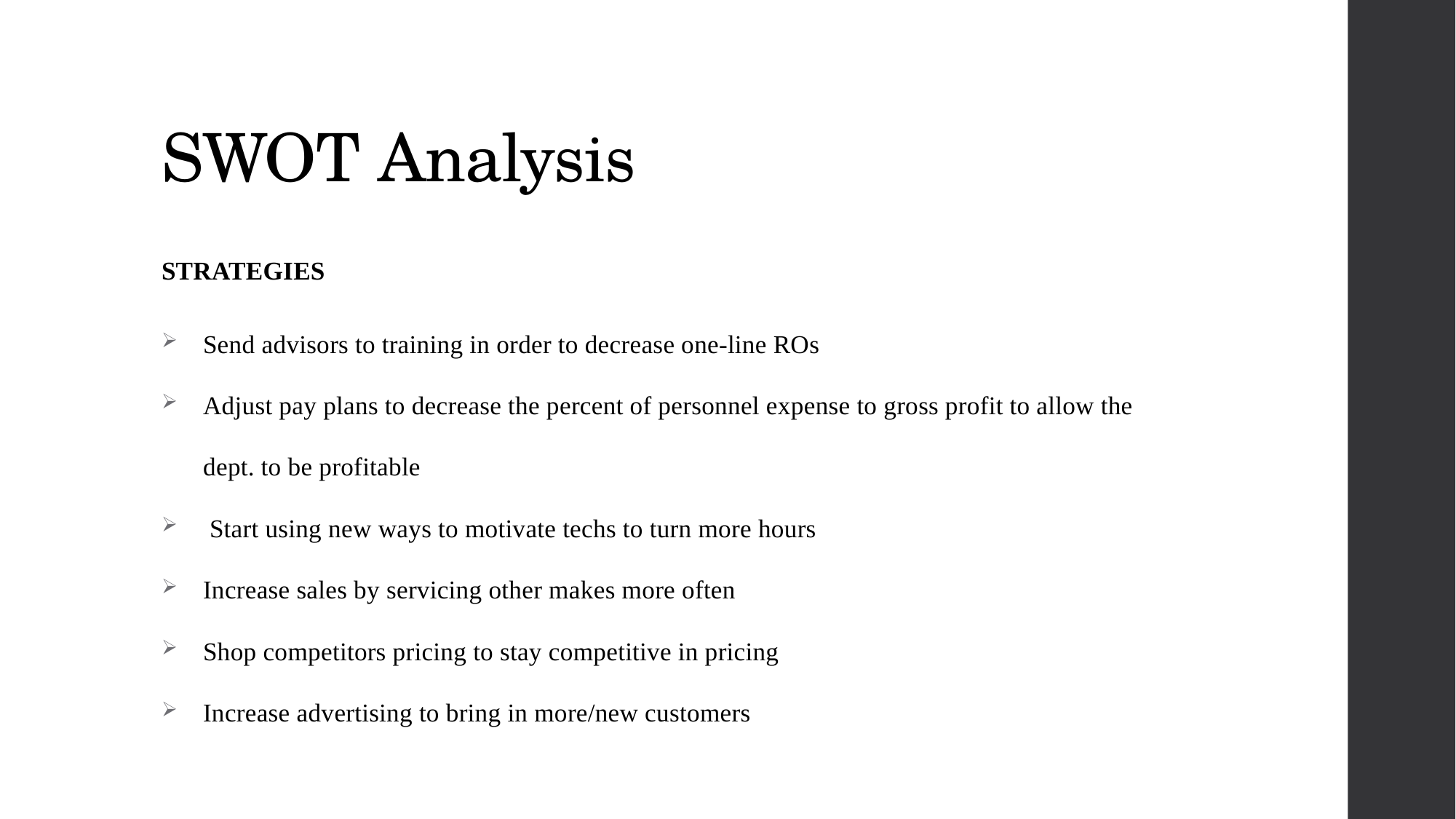

# SWOT Analysis
STRATEGIES
Send advisors to training in order to decrease one-line ROs
Adjust pay plans to decrease the percent of personnel expense to gross profit to allow the dept. to be profitable
 Start using new ways to motivate techs to turn more hours
Increase sales by servicing other makes more often
Shop competitors pricing to stay competitive in pricing
Increase advertising to bring in more/new customers